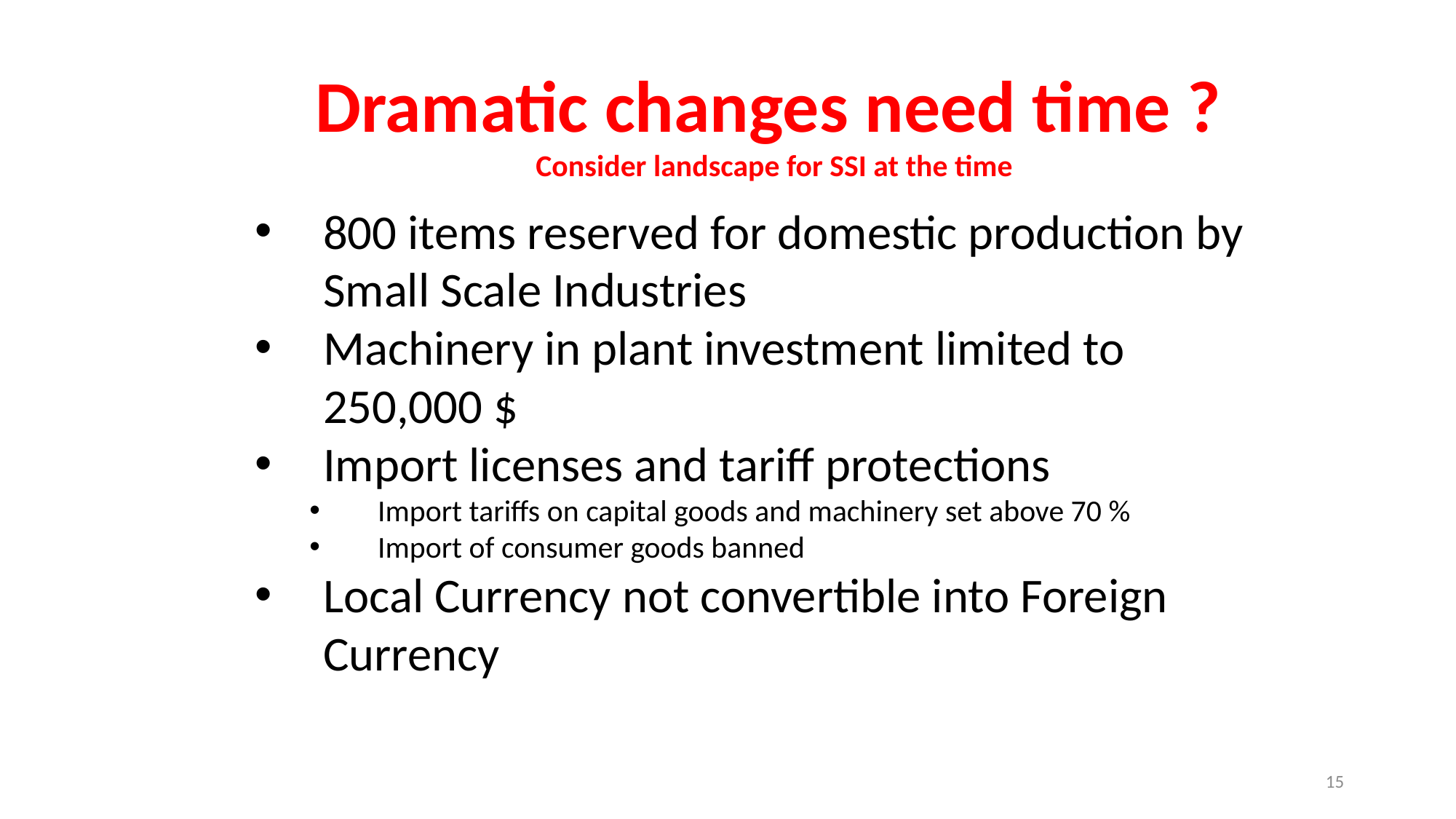

Dramatic changes need time ?
Consider landscape for SSI at the time
800 items reserved for domestic production by Small Scale Industries
Machinery in plant investment limited to 250,000 $
Import licenses and tariff protections
Import tariffs on capital goods and machinery set above 70 %
Import of consumer goods banned
Local Currency not convertible into Foreign Currency
15